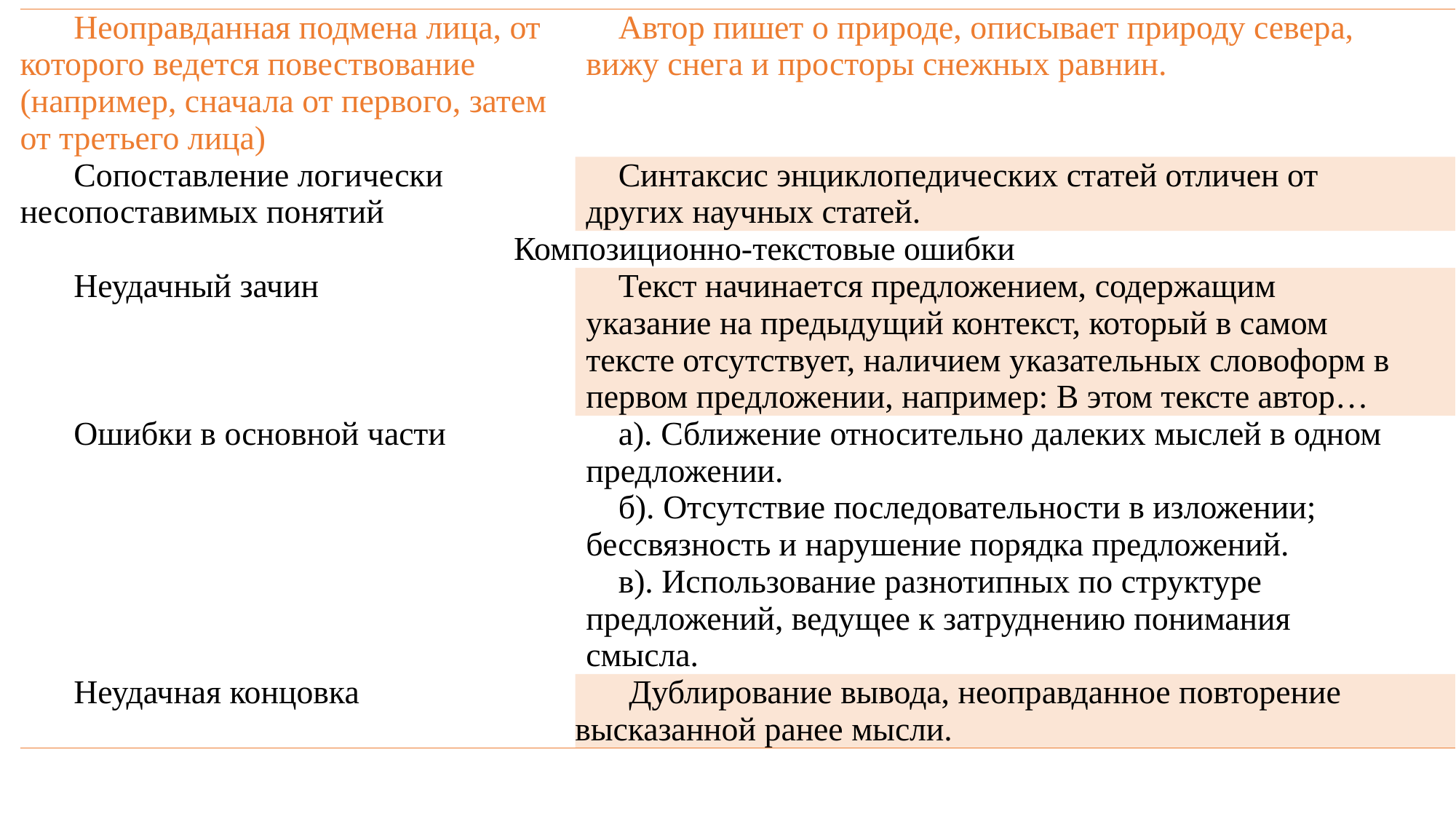

| Неоправданная подмена лица, от которого ведется повествование (например, сначала от первого, затем от третьего лица) | Автор пишет о природе, описывает природу севера, вижу снега и просторы снежных равнин. |  |
| --- | --- | --- |
| Сопоставление логически несопоставимых понятий | Синтаксис энциклопедических статей отличен от других научных статей. |  |
| Композиционно-текстовые ошибки |  |  |
| Неудачный зачин | Текст начинается предложением, содержащим указание на предыдущий контекст, который в самом тексте отсутствует, наличием указательных словоформ в первом предложении, например: В этом тексте автор… |  |
| Ошибки в основной части | а). Сближение относительно далеких мыслей в одном предложении. б). Отсутствие последовательности в изложении; бессвязность и нарушение порядка предложений. в). Использование разнотипных по структуре предложений, ведущее к затруднению понимания смысла. |  |
| Неудачная концовка | Дублирование вывода, неоправданное повторение высказанной ранее мысли. |  |